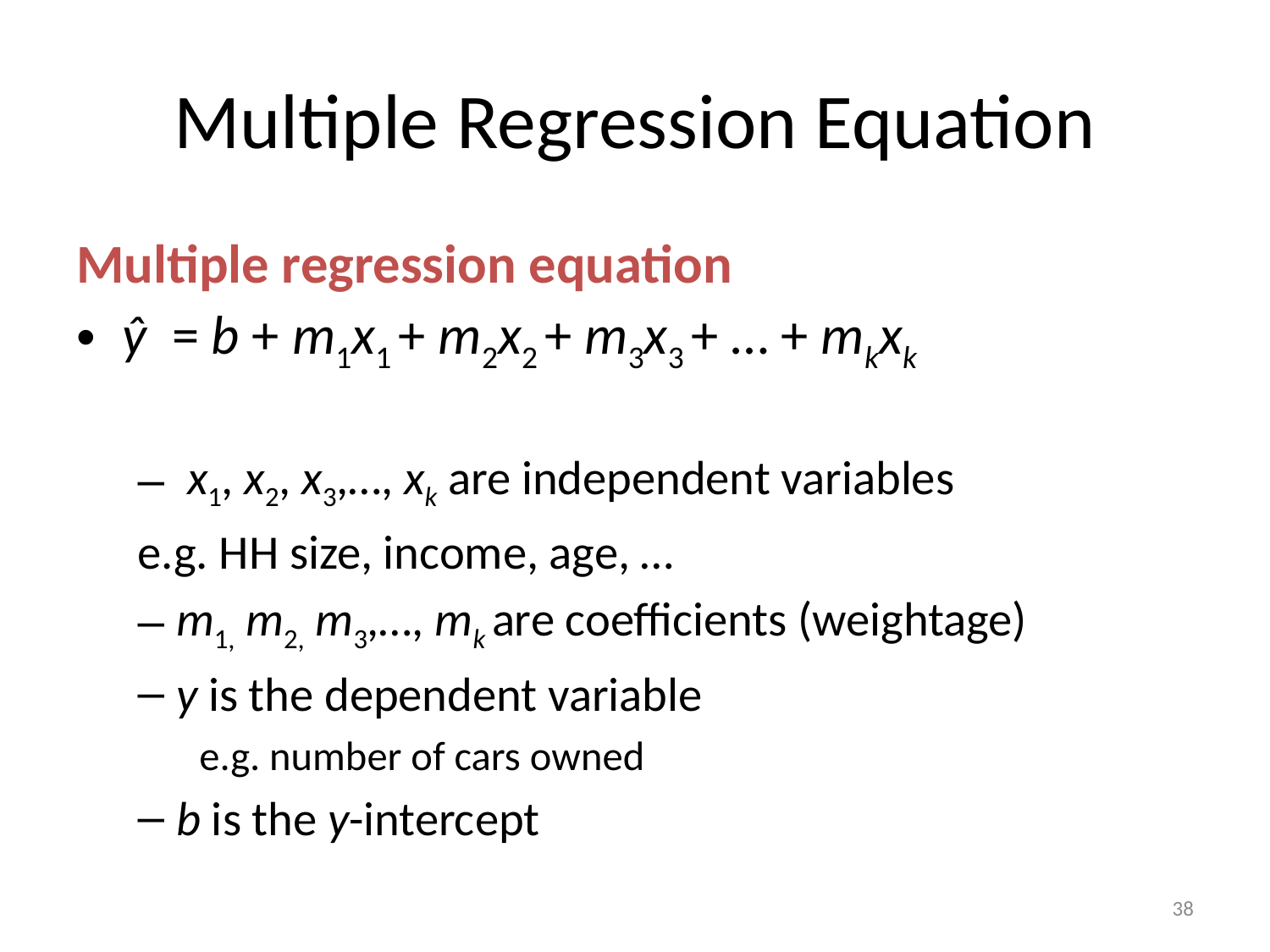

# Multiple Regression Equation
Multiple regression equation
ŷ  = b + m1x1 + m2x2 + m3x3 + … + mkxk

 x1, x2, x3,…, xk are independent variables
	e.g. HH size, income, age, …
m1, m2, m3,…, mk are coefficients (weightage)
y is the dependent variable
e.g. number of cars owned
b is the y-intercept

38